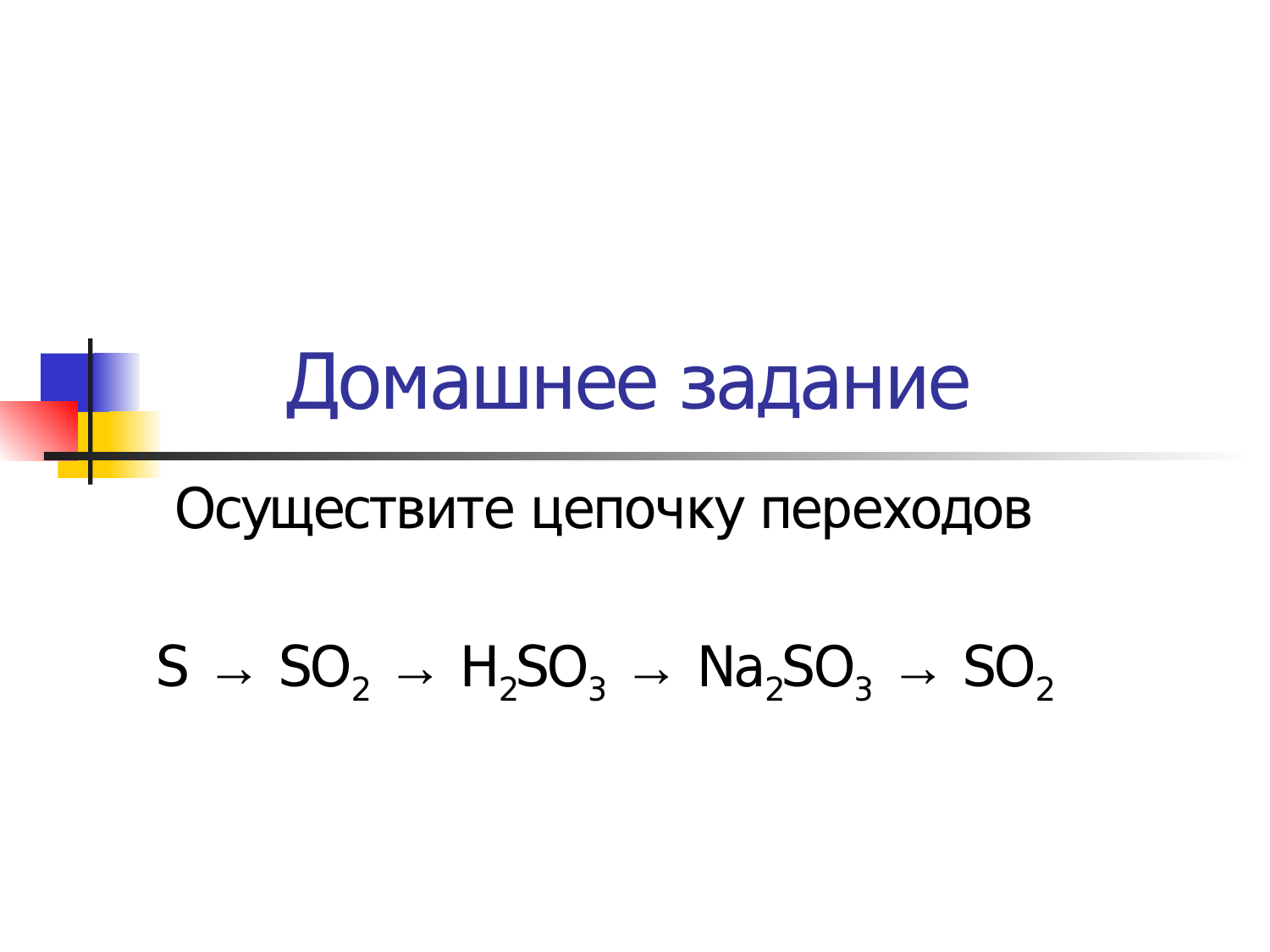

# Домашнее задание
Осуществите цепочку переходов

S → SO2 → H2SO3 → Na2SO3 → SO2